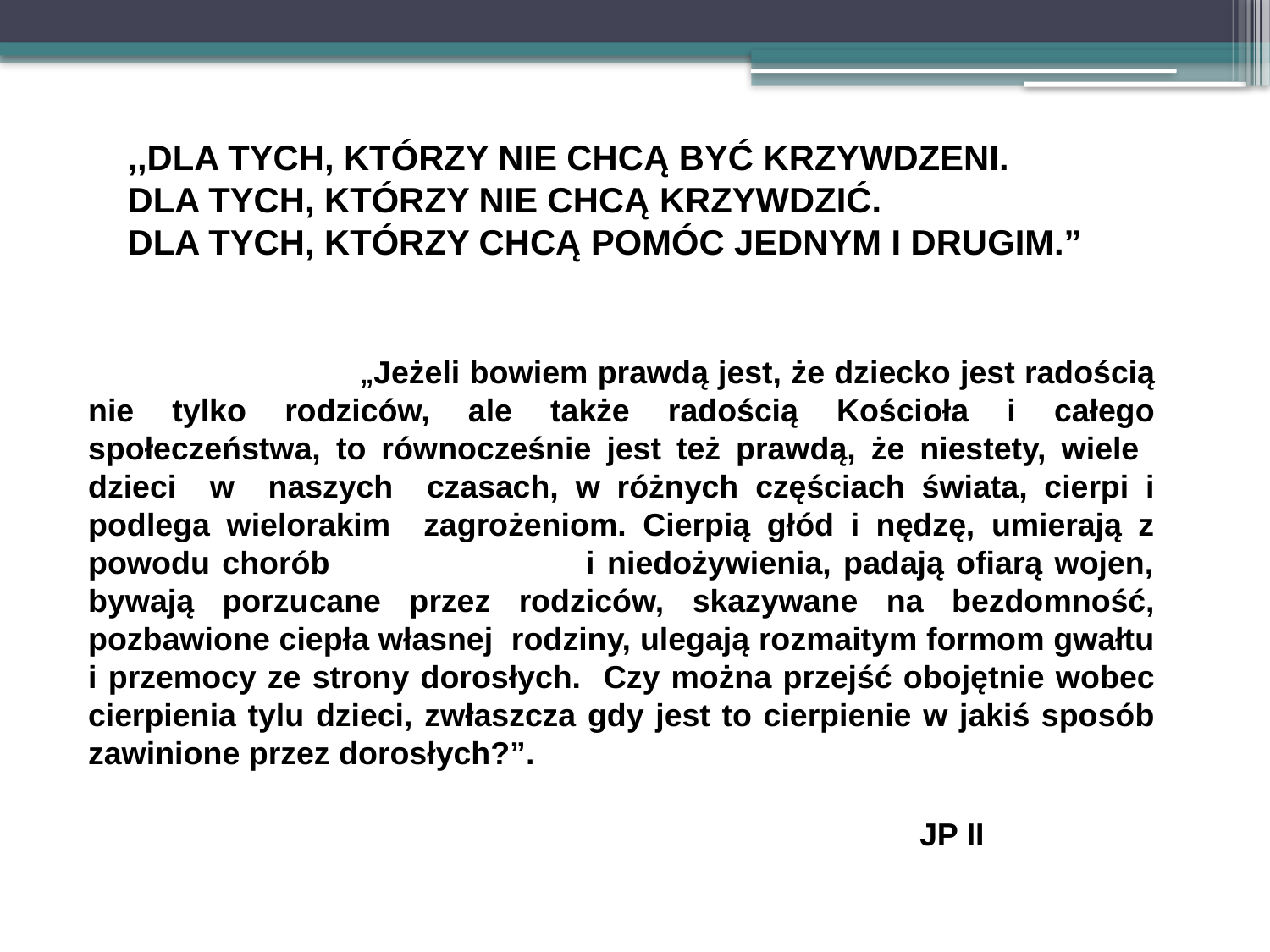

# ,,DLA TYCH, KTÓRZY NIE CHCĄ BYĆ KRZYWDZENI. DLA TYCH, KTÓRZY NIE CHCĄ KRZYWDZIĆ. DLA TYCH, KTÓRZY CHCĄ POMÓC JEDNYM I DRUGIM.”
                                                                                                                                                                                                                    „Jeżeli bowiem prawdą jest, że dziecko jest radością nie tylko rodziców, ale także radością Kościoła i całego społeczeństwa, to równocześnie jest też prawdą, że niestety, wiele  dzieci  w  naszych  czasach, w różnych częściach świata, cierpi i podlega wielorakim  zagrożeniom. Cierpią głód i nędzę, umierają z powodu chorób                     i niedożywienia, padają ofiarą wojen, bywają porzucane przez rodziców, skazywane na bezdomność, pozbawione ciepła własnej  rodziny, ulegają rozmaitym formom gwałtu i przemocy ze strony dorosłych.  Czy można przejść obojętnie wobec cierpienia tylu dzieci, zwłaszcza gdy jest to cierpienie w jakiś sposób zawinione przez dorosłych?”.
                                                                                                JP II